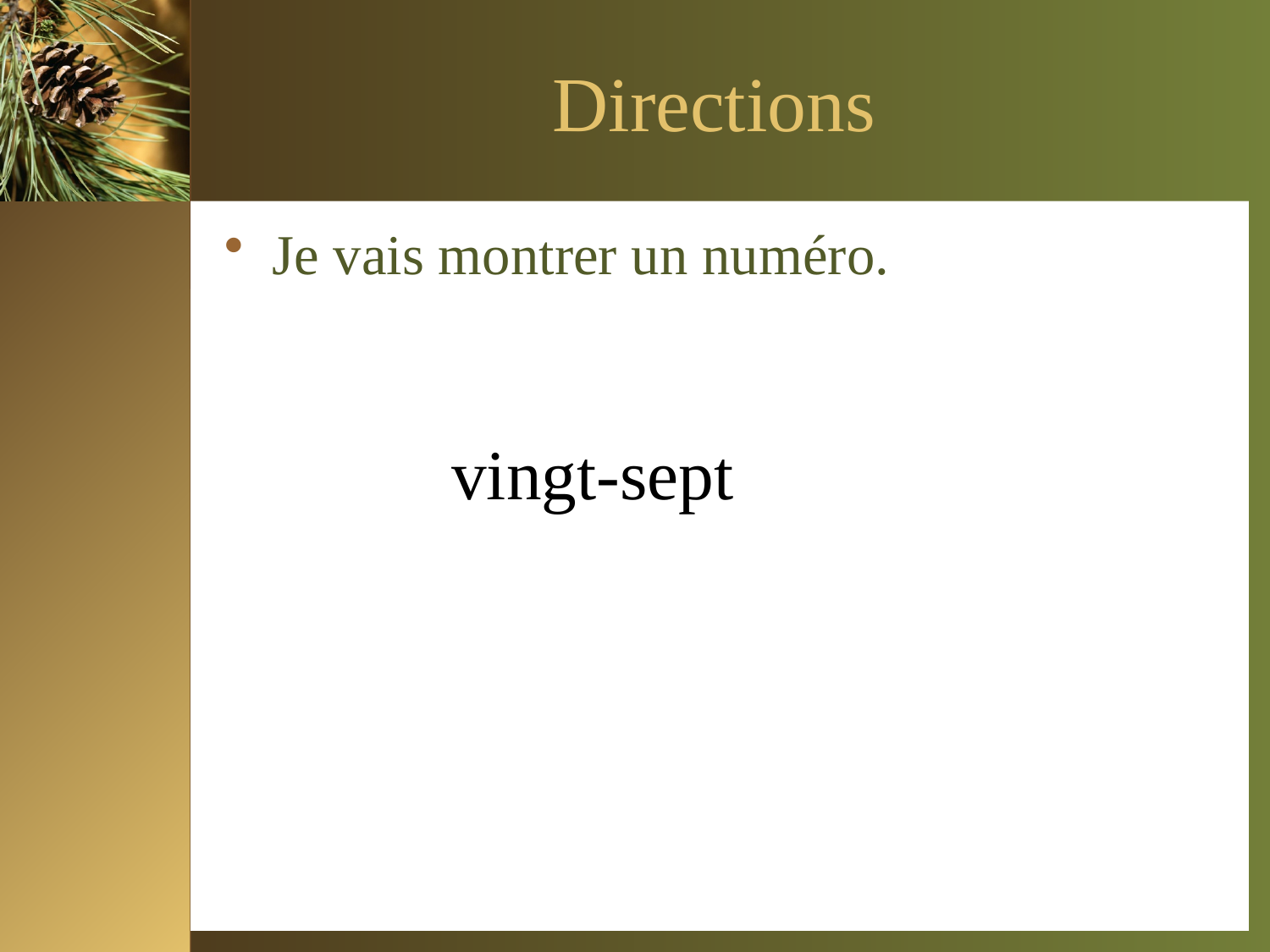

# Directions
Je vais montrer un numéro.
vingt-sept